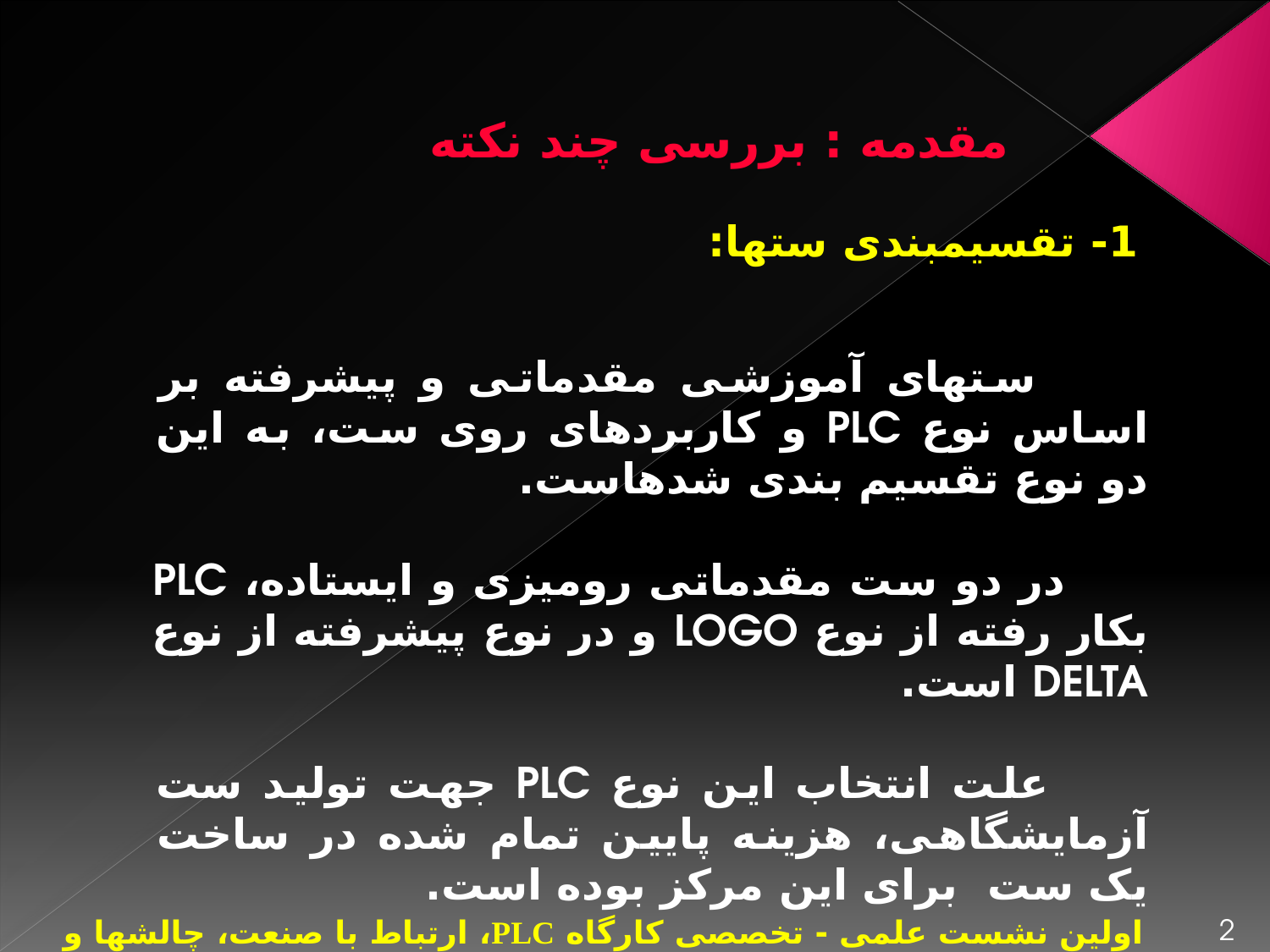

# مقدمه : بررسی چند نکته
1- تقسیم‏بندی ست‏ها:
     ست‏های آموزشی مقدماتی و پیشرفته بر اساس نوع PLC و کاربردهای روی ست، به این دو نوع تقسیم بندی شده‏است.

     در دو ست مقدماتی رومیزی و ایستاده، PLC بکار رفته از نوع LOGO و در نوع پیشرفته از نوع DELTA است.

     علت انتخاب این نوع PLC جهت تولید ست آزمایشگاهی، هزینه پایین تمام شده در ساخت یک ست  برای این مرکز بوده است.
2
اولین نشست علمی - تخصصی کارگاه PLC، ارتباط با صنعت، چالش‏ها و راهکارها – بهمن 93